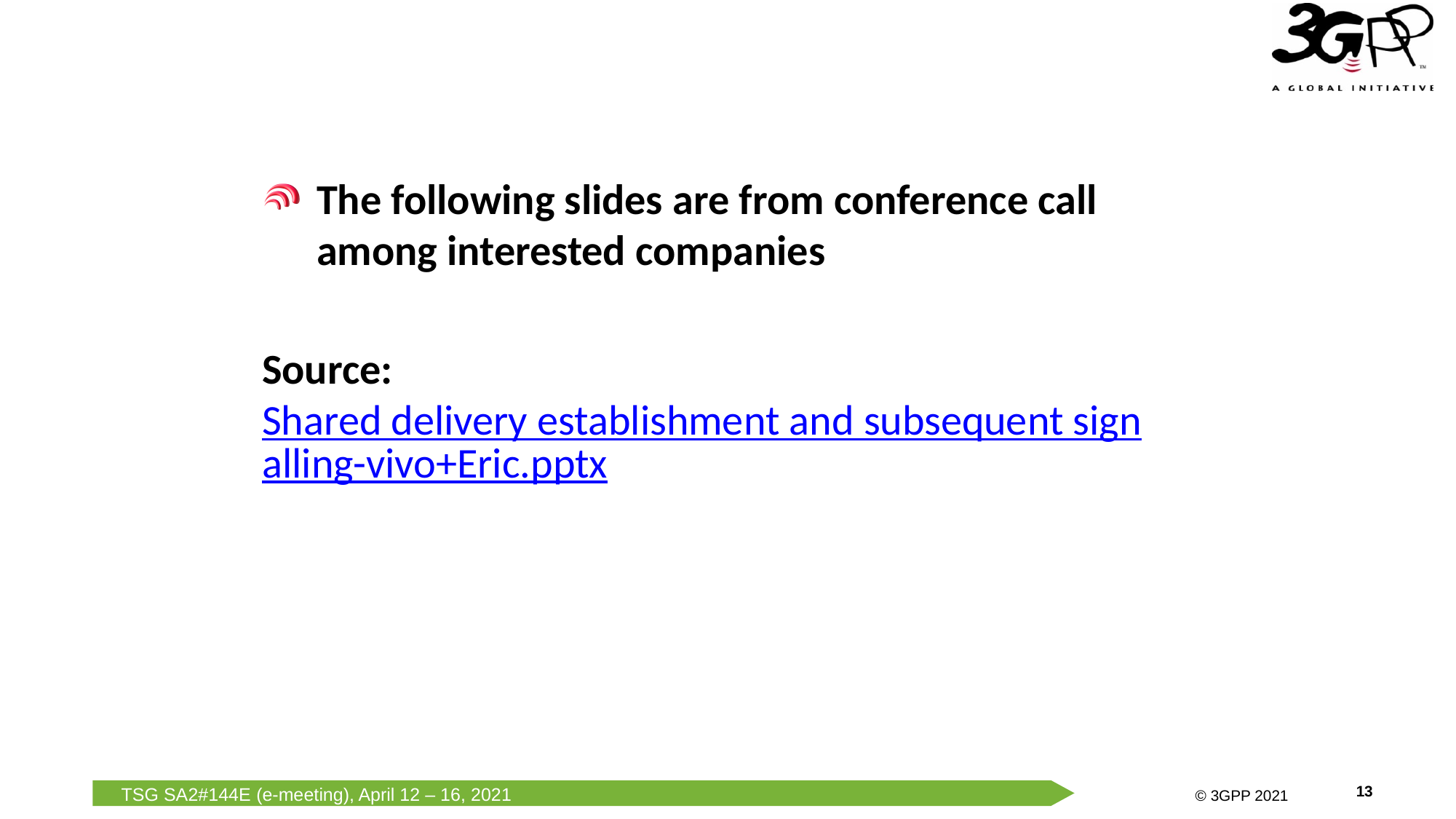

The following slides are from conference call among interested companies

Source: Shared delivery establishment and subsequent signalling-vivo+Eric.pptx